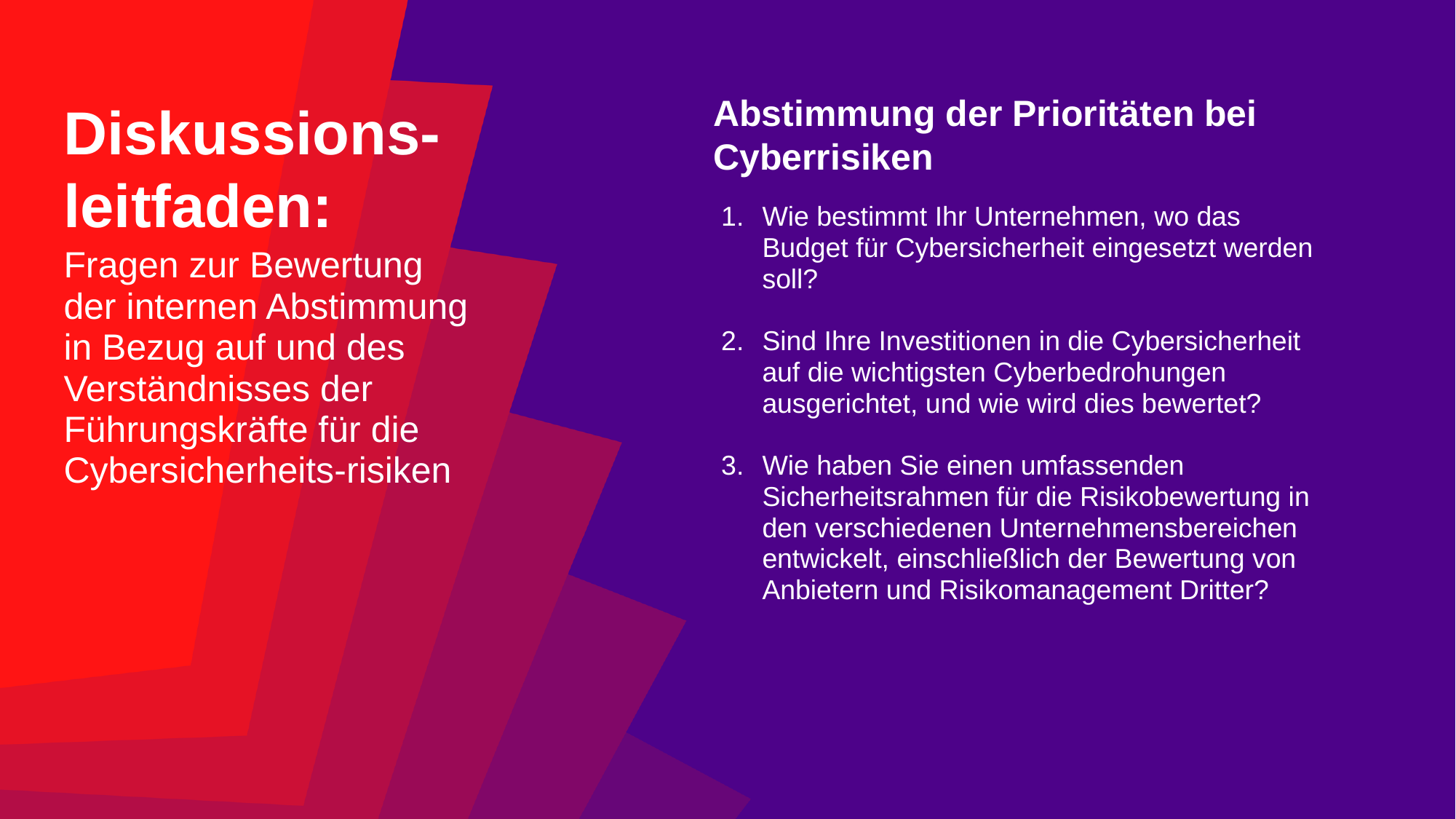

Abstimmung der Prioritäten bei Cyberrisiken
Diskussions-
leitfaden:

Wie bestimmt Ihr Unternehmen, wo das Budget für Cybersicherheit eingesetzt werden soll?

Sind Ihre Investitionen in die Cybersicherheit auf die wichtigsten Cyberbedrohungen ausgerichtet, und wie wird dies bewertet?

Wie haben Sie einen umfassenden Sicherheitsrahmen für die Risikobewertung in den verschiedenen Unternehmensbereichen entwickelt, einschließlich der Bewertung von Anbietern und Risikomanagement Dritter?
Fragen zur Bewertung der internen Abstimmung in Bezug auf und des Verständnisses der Führungskräfte für die Cybersicherheits-risiken